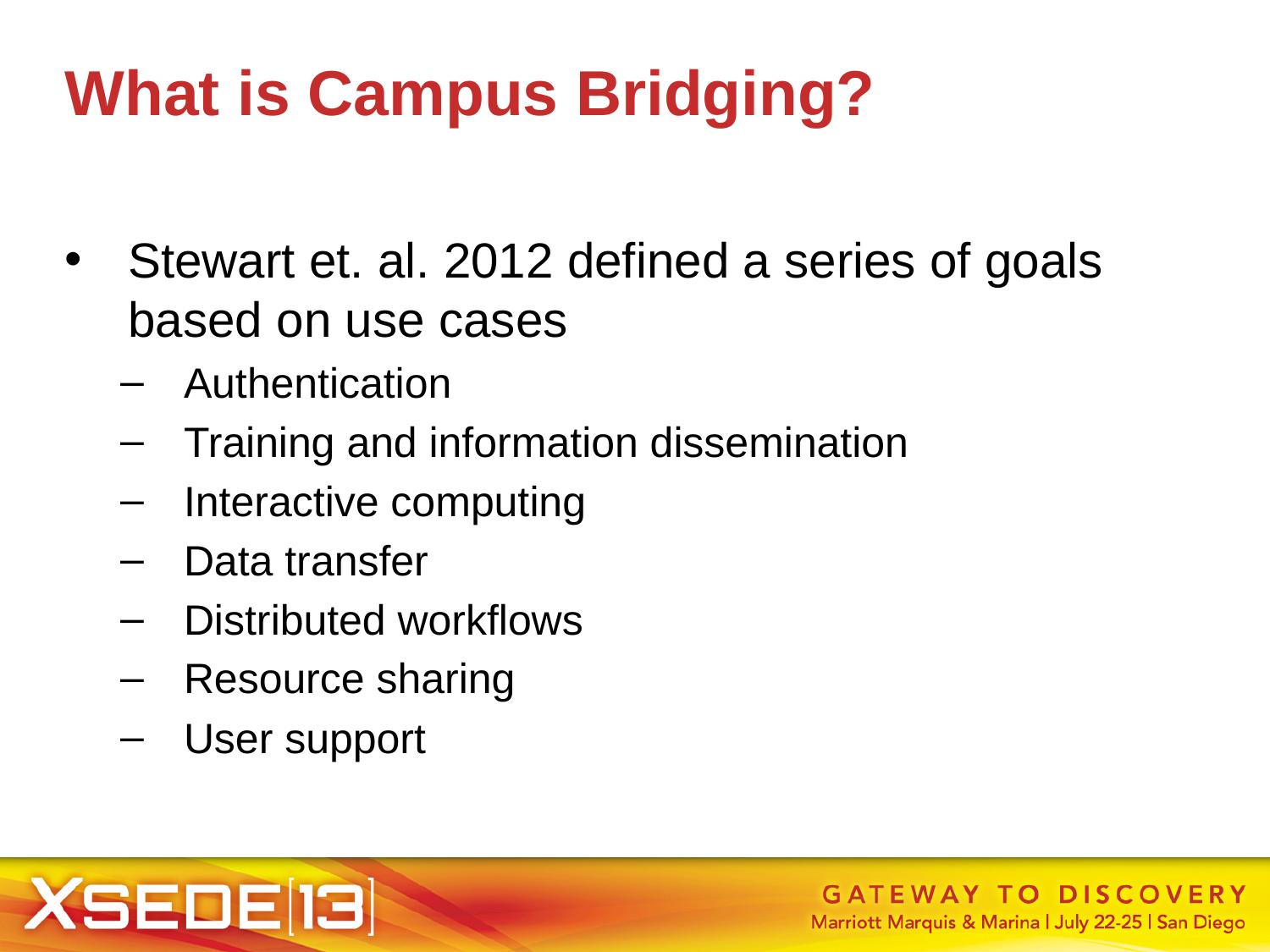

What is Campus Bridging?
Stewart et. al. 2012 defined a series of goals based on use cases
Authentication
Training and information dissemination
Interactive computing
Data transfer
Distributed workflows
Resource sharing
User support